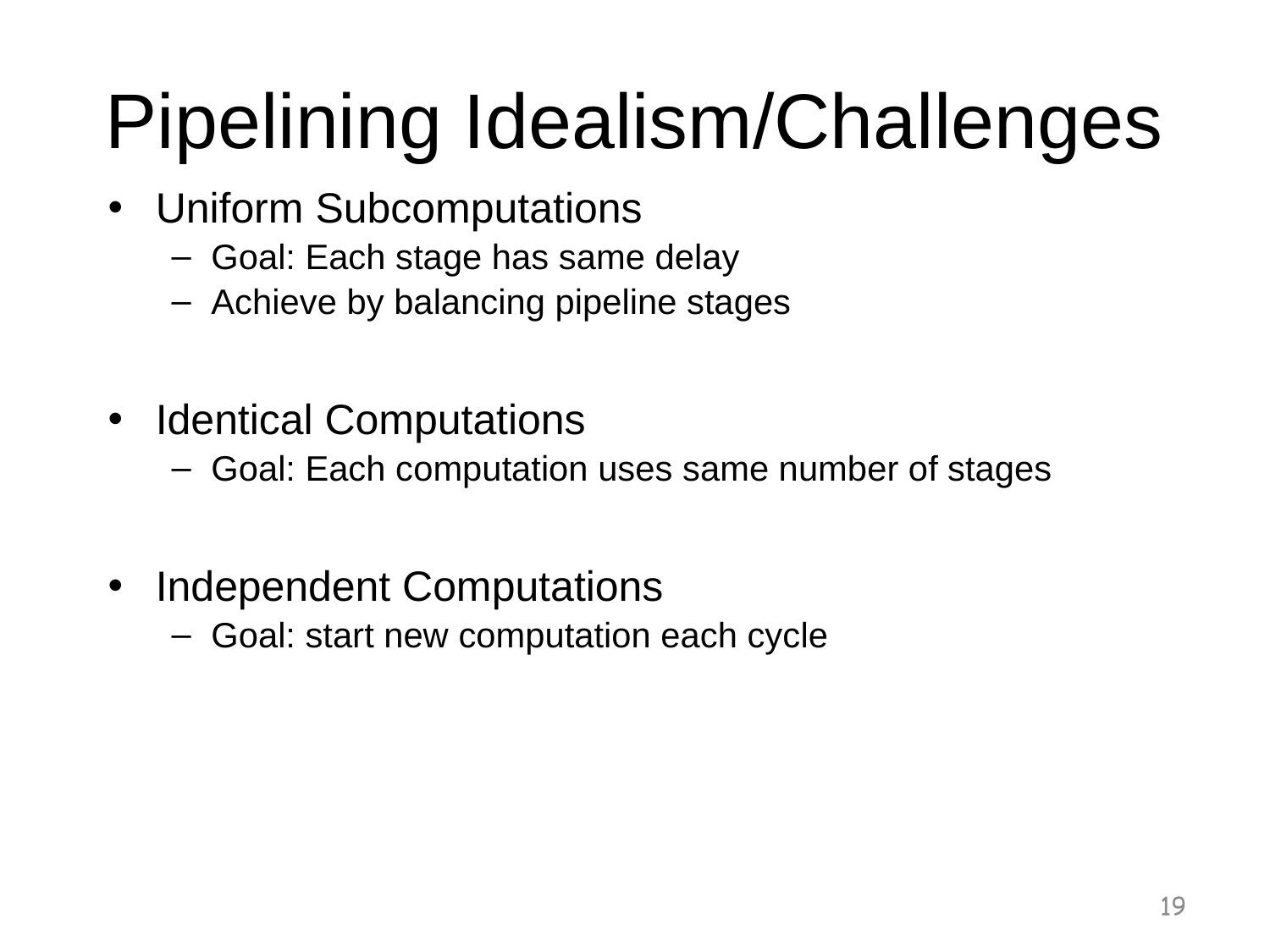

# Pipelining Idealism/Challenges
Uniform Subcomputations
Goal: Each stage has same delay
Achieve by balancing pipeline stages

Identical Computations
Goal: Each computation uses same number of stages

Independent Computations
Goal: start new computation each cycle
19